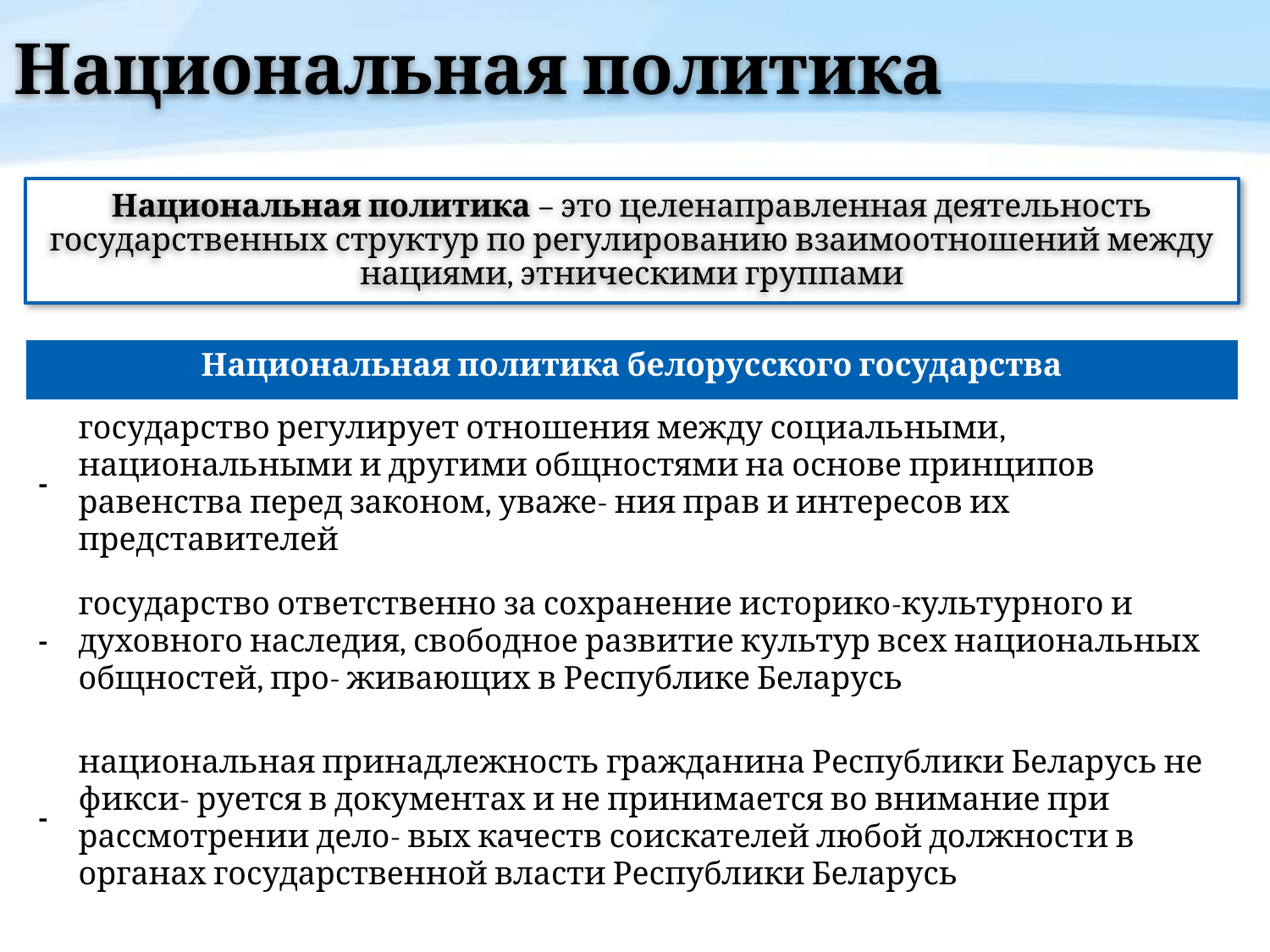

# Национальная политика

Национальная политика – это целенаправленная деятельность государственных структур по регулированию взаимоотношений между нациями, этническими группами
| Национальная политика белорусского государства |  |
| --- | --- |
| - | государство регулирует отношения между социальными, национальными и другими общностями на основе принципов равенства перед законом, уваже- ния прав и интересов их представителей |
| - | государство ответственно за сохранение историко-культурного и духовного наследия, свободное развитие культур всех национальных общностей, про- живающих в Республике Беларусь |
| - | национальная принадлежность гражданина Республики Беларусь не фикси- руется в документах и не принимается во внимание при рассмотрении дело- вых качеств соискателей любой должности в органах государственной власти Республики Беларусь |